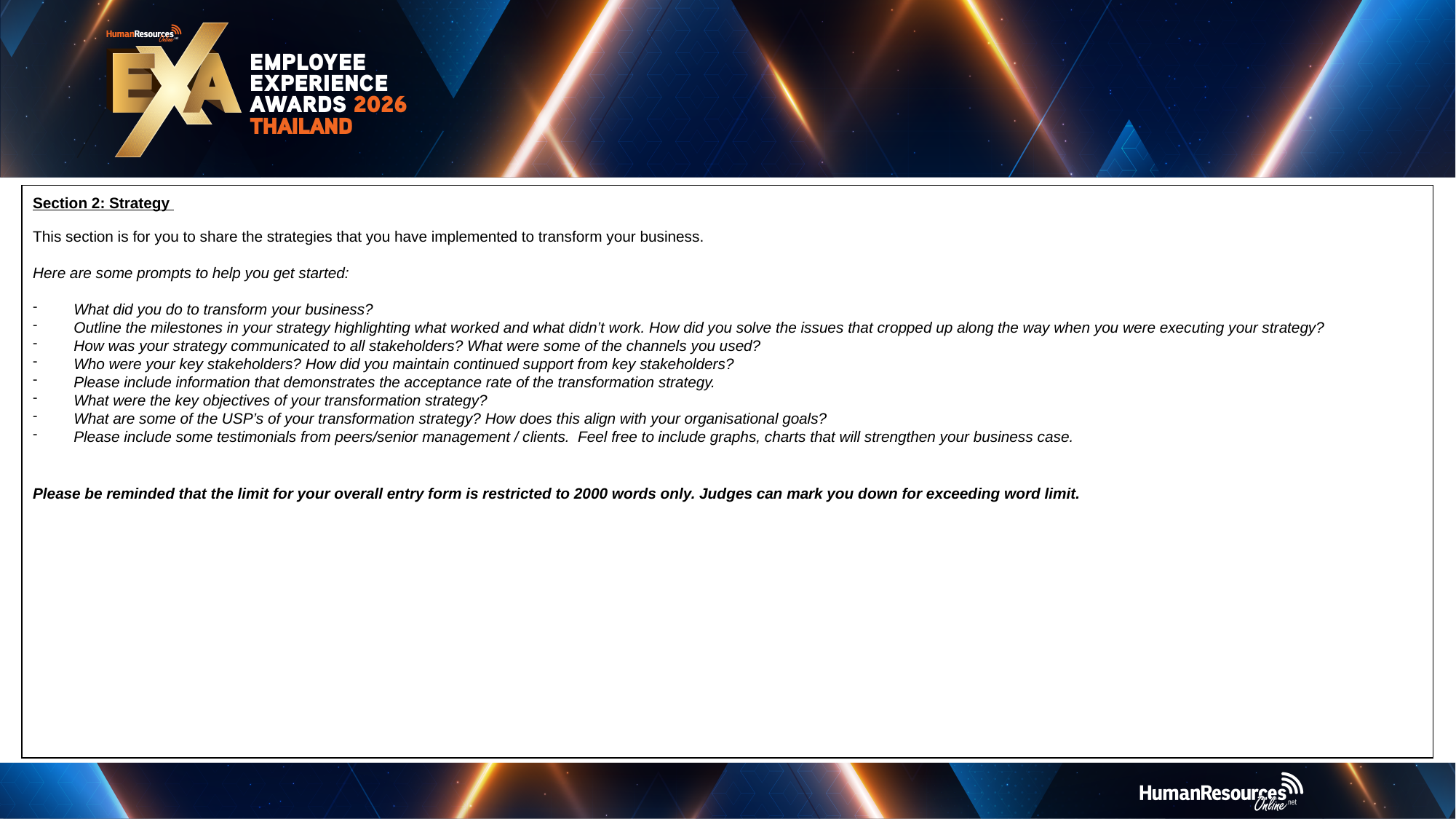

Section 2: Strategy
This section is for you to share the strategies that you have implemented to transform your business.

Here are some prompts to help you get started:

What did you do to transform your business?
Outline the milestones in your strategy highlighting what worked and what didn’t work. How did you solve the issues that cropped up along the way when you were executing your strategy?
How was your strategy communicated to all stakeholders? What were some of the channels you used?
Who were your key stakeholders? How did you maintain continued support from key stakeholders?
Please include information that demonstrates the acceptance rate of the transformation strategy.
What were the key objectives of your transformation strategy?
What are some of the USP’s of your transformation strategy? How does this align with your organisational goals?
Please include some testimonials from peers/senior management / clients.  Feel free to include graphs, charts that will strengthen your business case.

Please be reminded that the limit for your overall entry form is restricted to 2000 words only. Judges can mark you down for exceeding word limit.